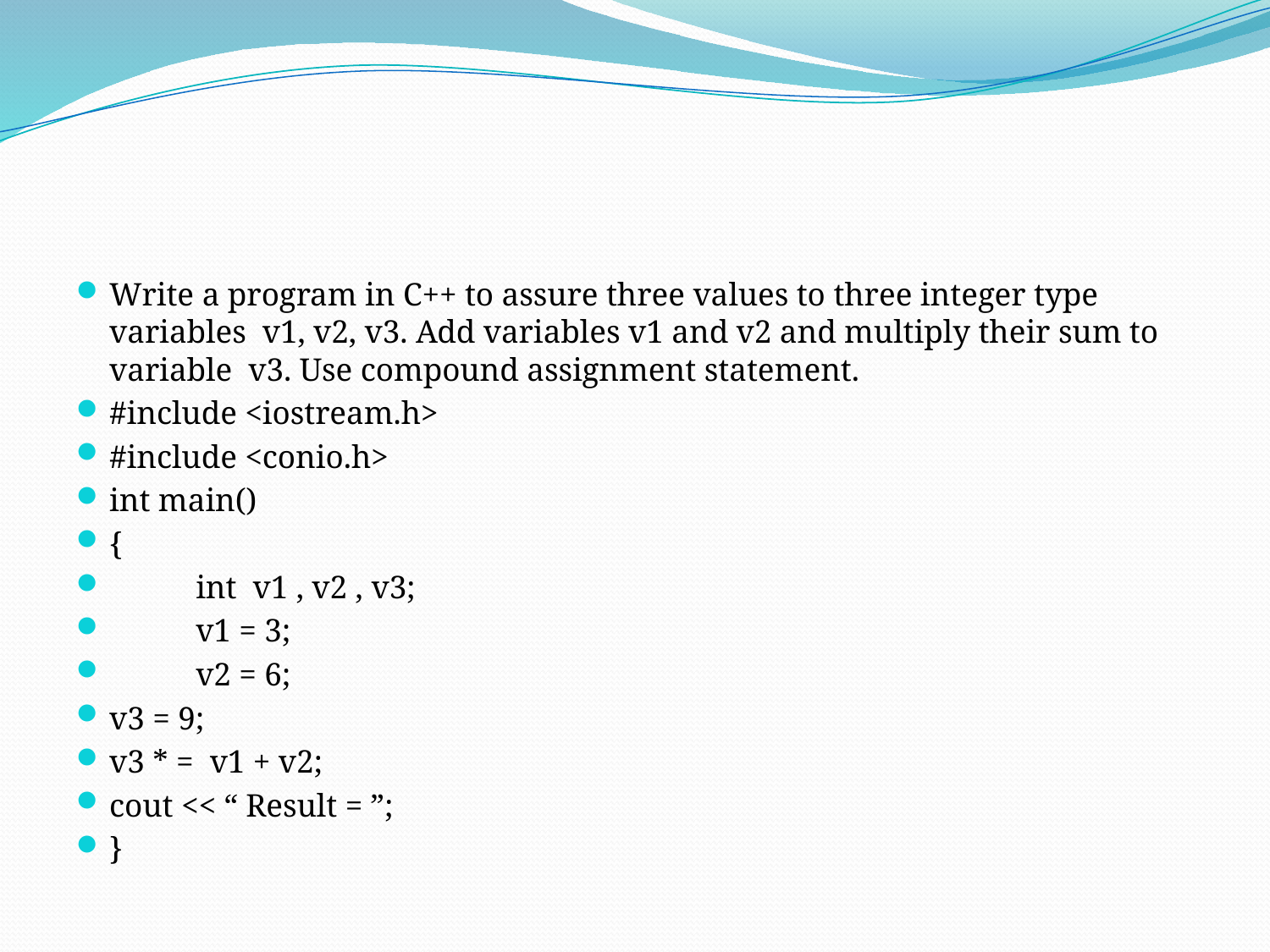

#
Write a program in C++ to assure three values to three integer type variables  v1, v2, v3. Add variables v1 and v2 and multiply their sum to variable  v3. Use compound assignment statement.
#include <iostream.h>
#include <conio.h>
int main()
{
	int  v1 , v2 , v3;
	v1 = 3;
	v2 = 6;
v3 = 9;
v3 * =  v1 + v2;
cout << “ Result = ”;
}